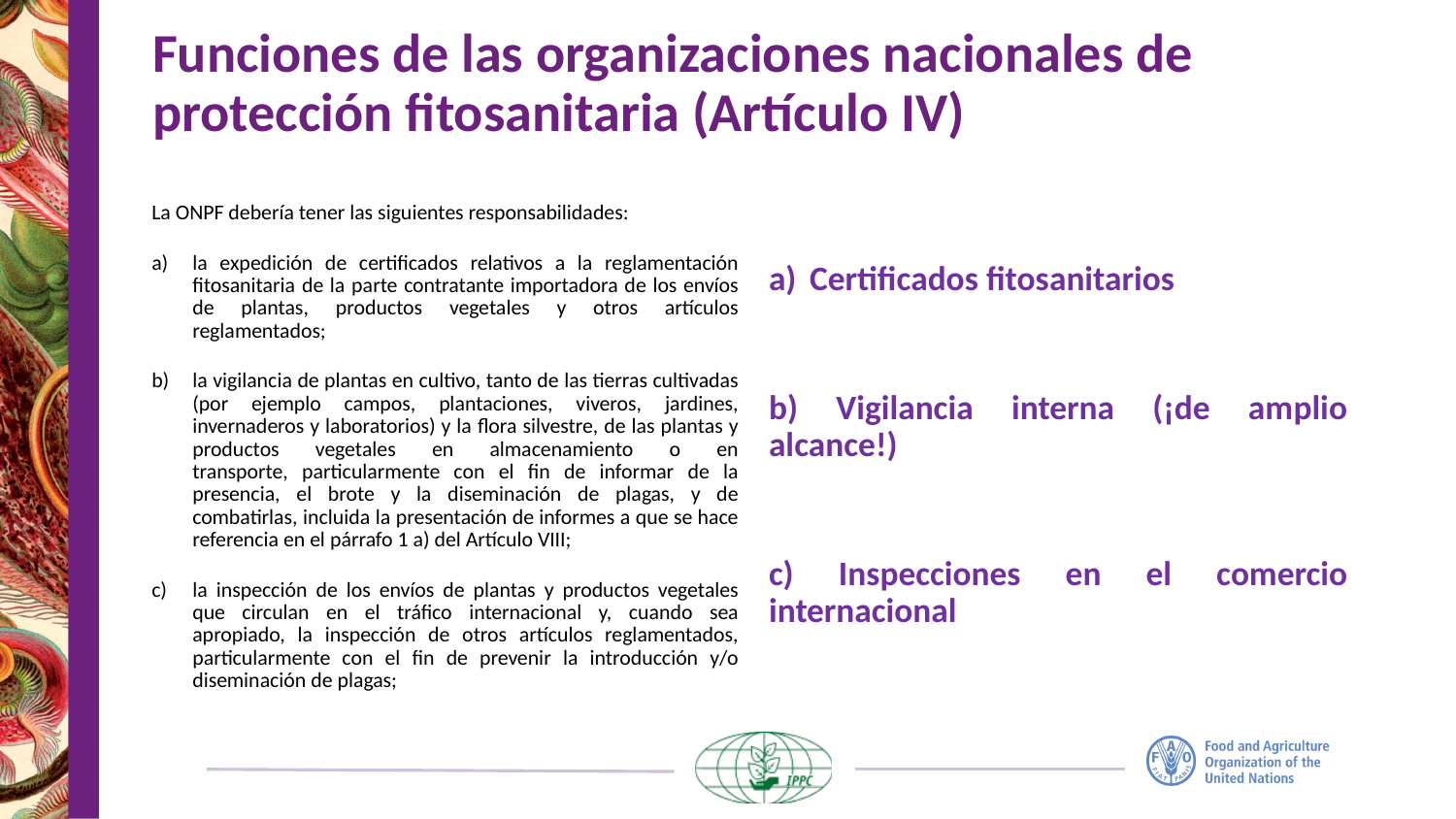

# Funciones de las organizaciones nacionales de protección fitosanitaria (Artículo IV)

Certificados fitosanitarios

b) Vigilancia interna (¡de amplio alcance!)

c) Inspecciones en el comercio internacional

La ONPF debería tener las siguientes responsabilidades:
la expedición de certificados relativos a la reglamentación fitosanitaria de la parte contratante importadora de los envíos de plantas, productos vegetales y otros artículos reglamentados;
la vigilancia de plantas en cultivo, tanto de las tierras cultivadas (por ejemplo campos, plantaciones, viveros, jardines, invernaderos y laboratorios) y la flora silvestre, de las plantas y productos vegetales en almacenamiento o en
transporte, particularmente con el fin de informar de la presencia, el brote y la diseminación de plagas, y de combatirlas, incluida la presentación de informes a que se hace referencia en el párrafo 1 a) del Artículo VIII;
la inspección de los envíos de plantas y productos vegetales que circulan en el tráfico internacional y, cuando sea apropiado, la inspección de otros artículos reglamentados, particularmente con el fin de prevenir la introducción y/o diseminación de plagas;